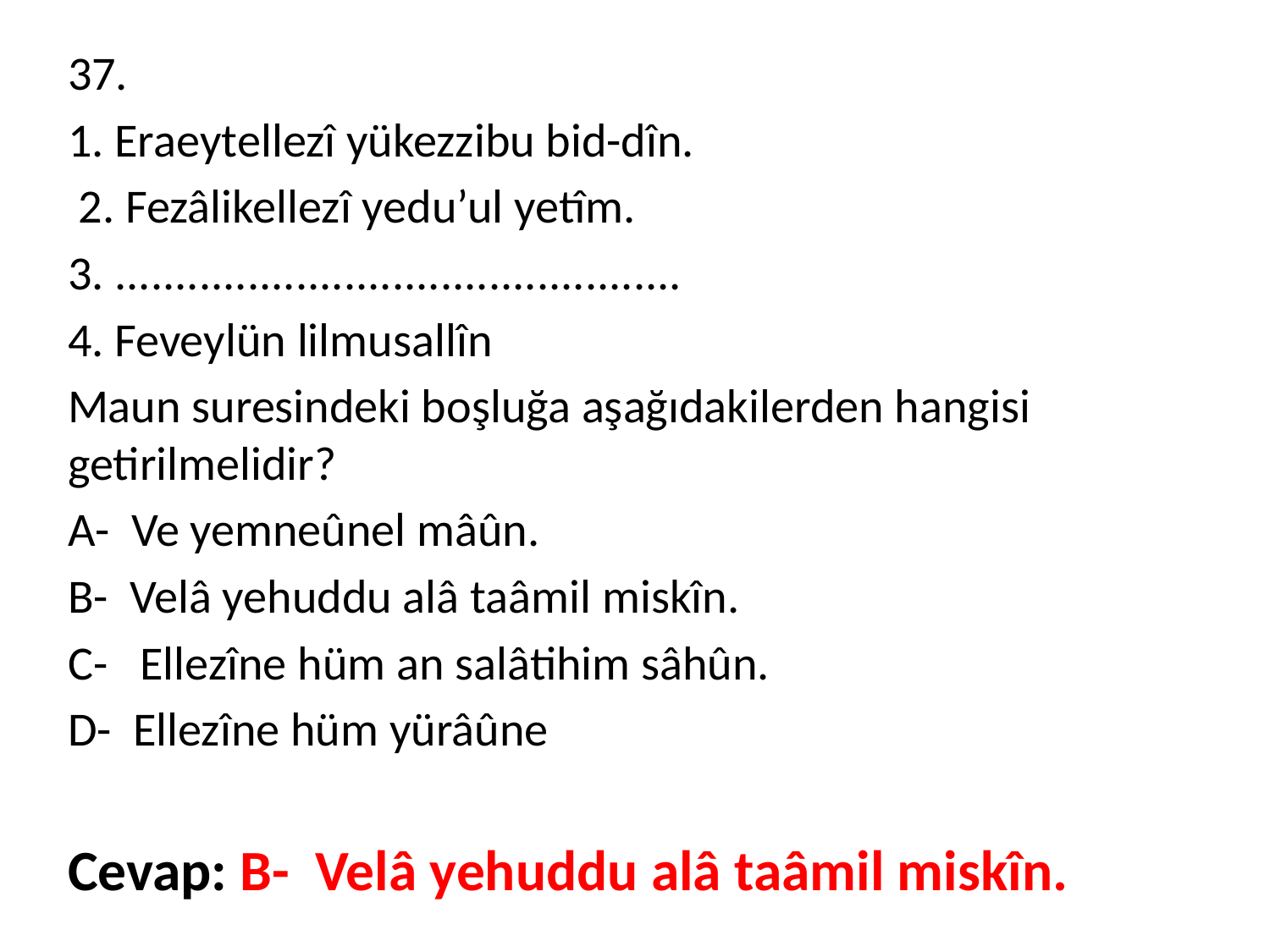

37.
1. Eraeytellezî yükezzibu bid-dîn.
 2. Fezâlikellezî yedu’ul yetîm.
3. ...............................................
4. Feveylün lilmusallîn
Maun suresindeki boşluğa aşağıdakilerden hangisi getirilmelidir?
A-  Ve yemneûnel mâûn.
B-  Velâ yehuddu alâ taâmil miskîn.
C-   Ellezîne hüm an salâtihim sâhûn.
D-  Ellezîne hüm yürâûne

Cevap: B-  Velâ yehuddu alâ taâmil miskîn.